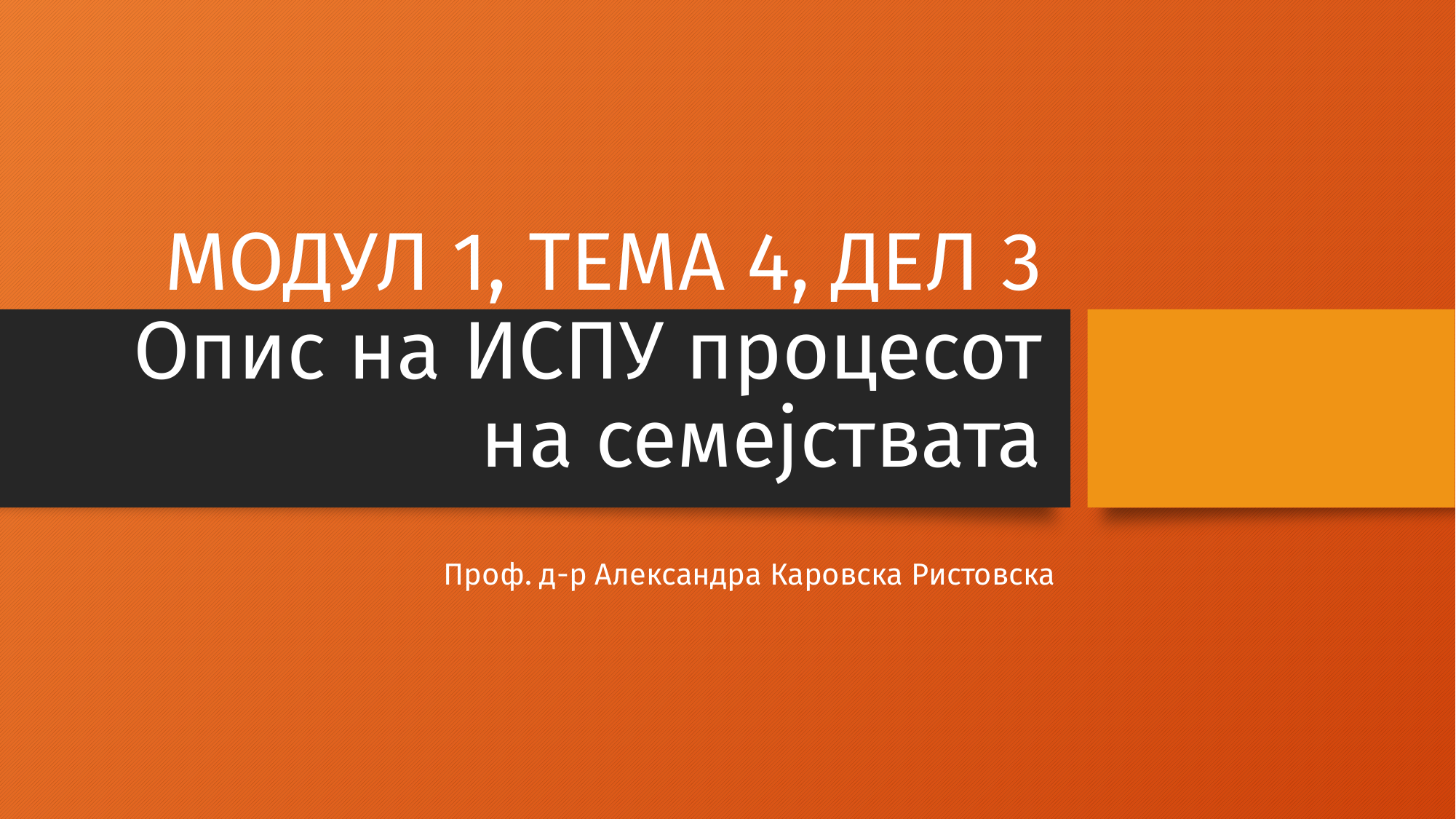

# МОДУЛ 1, ТЕМА 4, ДЕЛ 3 Опис на ИСПУ процесот на семејствата
Проф. д-р Александра Каровска Ристовска